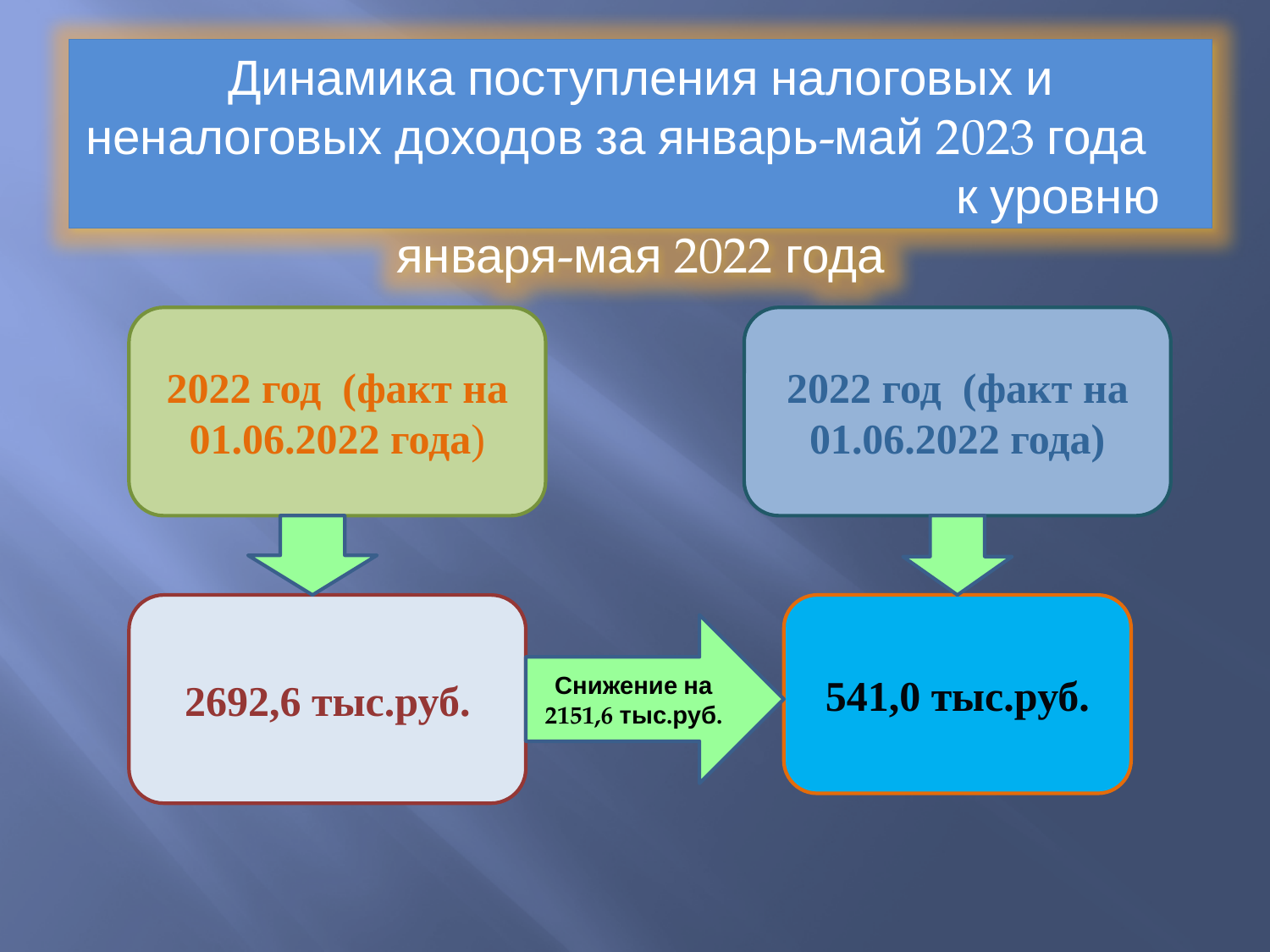

Динамика поступления налоговых и неналоговых доходов за январь-май 2023 года                                                                         к уровню января-мая 2022 года
2022 год  (факт на 01.06.2022 года)
2022 год  (факт на 01.06.2022 года)

2692,6 тыс.руб.
541,0 тыс.руб.
Снижение на 2151,6 тыс.руб.